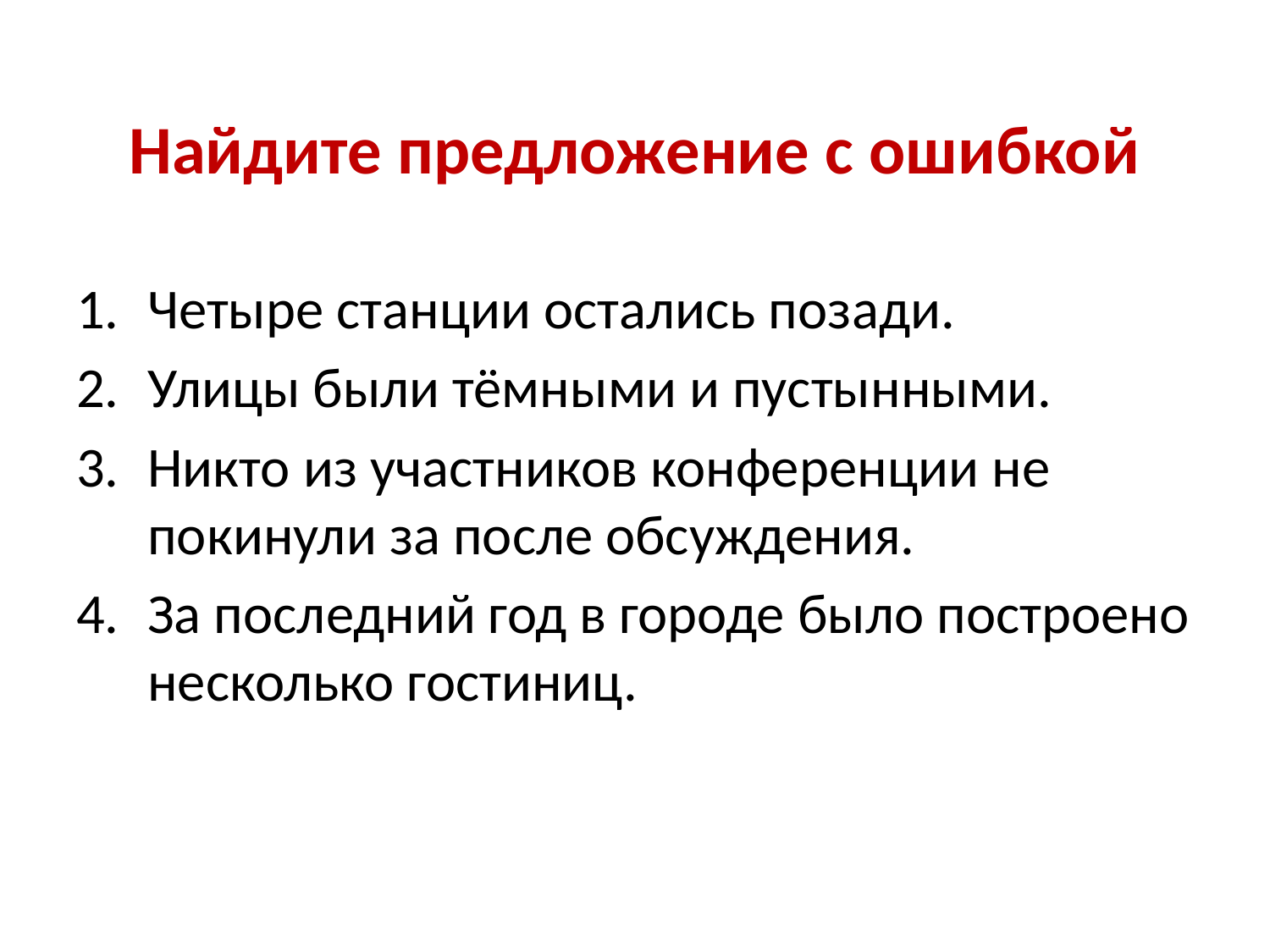

# Найдите предложение с ошибкой
Четыре станции остались позади.
Улицы были тёмными и пустынными.
Никто из участников конференции не покинули за после обсуждения.
За последний год в городе было построено несколько гостиниц.